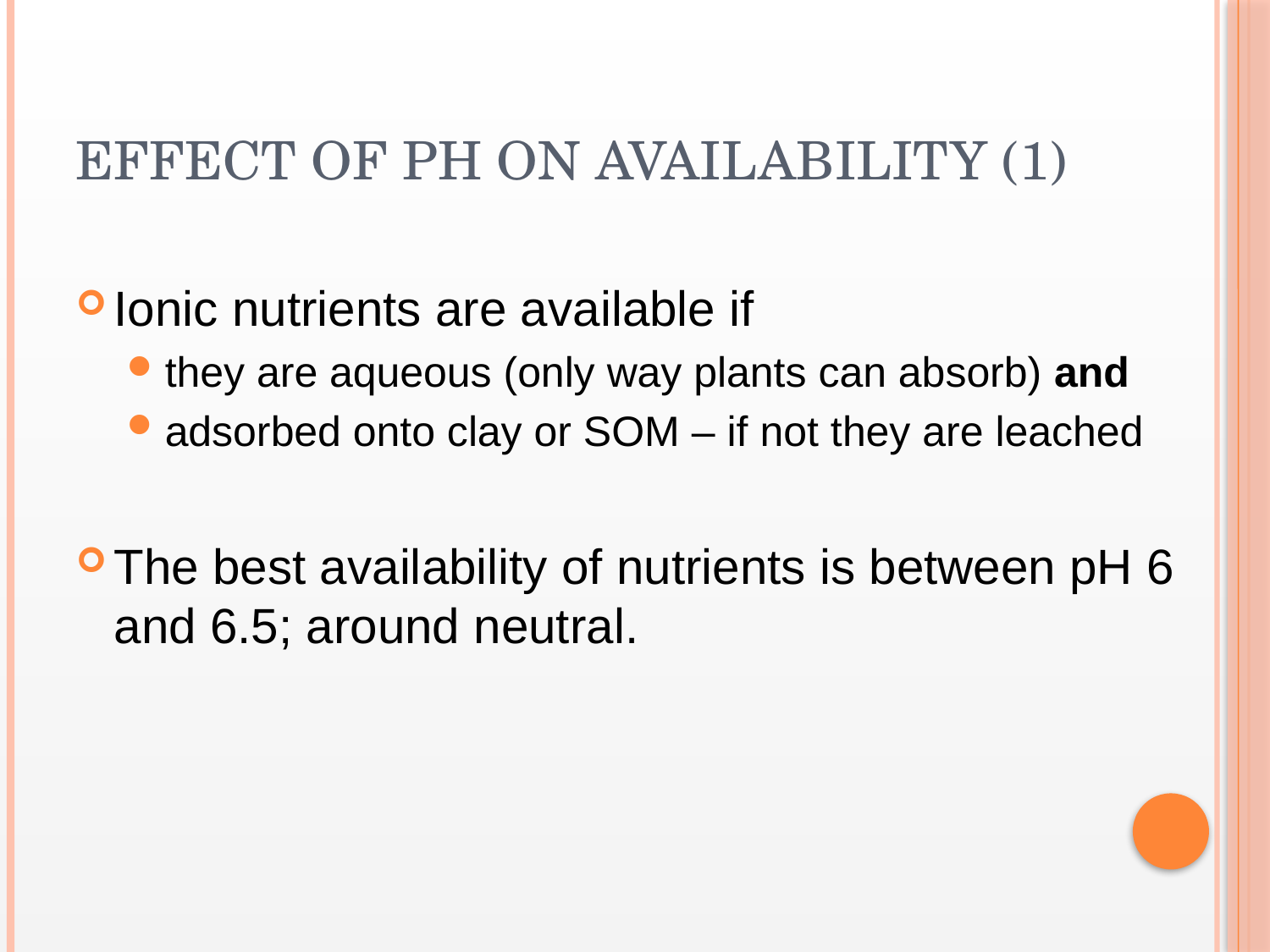

# Effect of pH on availability (1)
Ionic nutrients are available if
they are aqueous (only way plants can absorb) and
adsorbed onto clay or SOM – if not they are leached

The best availability of nutrients is between pH 6 and 6.5; around neutral.